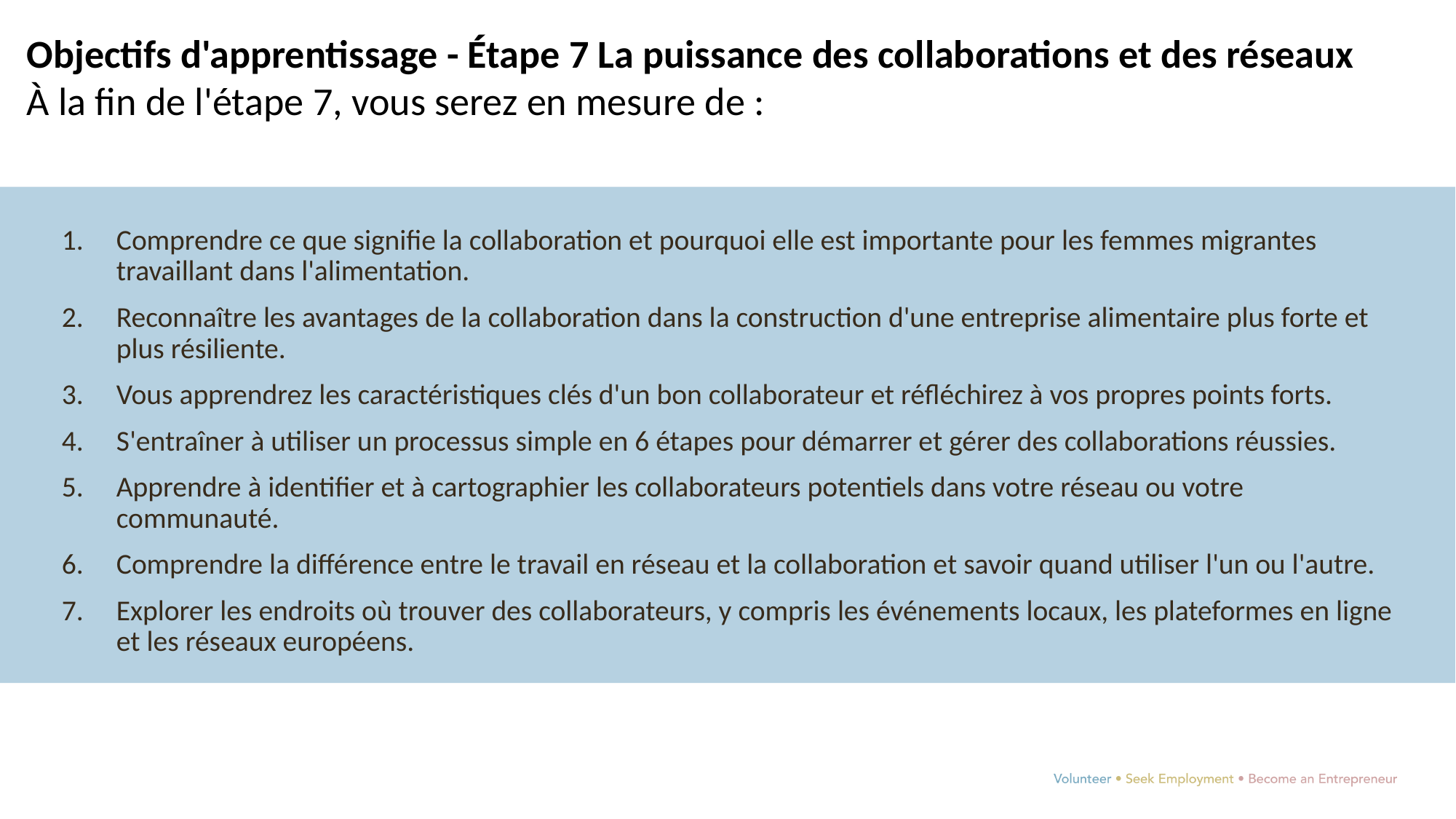

Objectifs d'apprentissage - Étape 7 La puissance des collaborations et des réseaux
À la fin de l'étape 7, vous serez en mesure de :

Comprendre ce que signifie la collaboration et pourquoi elle est importante pour les femmes migrantes travaillant dans l'alimentation.
Reconnaître les avantages de la collaboration dans la construction d'une entreprise alimentaire plus forte et plus résiliente.
Vous apprendrez les caractéristiques clés d'un bon collaborateur et réfléchirez à vos propres points forts.
S'entraîner à utiliser un processus simple en 6 étapes pour démarrer et gérer des collaborations réussies.
Apprendre à identifier et à cartographier les collaborateurs potentiels dans votre réseau ou votre communauté.
Comprendre la différence entre le travail en réseau et la collaboration et savoir quand utiliser l'un ou l'autre.
Explorer les endroits où trouver des collaborateurs, y compris les événements locaux, les plateformes en ligne et les réseaux européens.